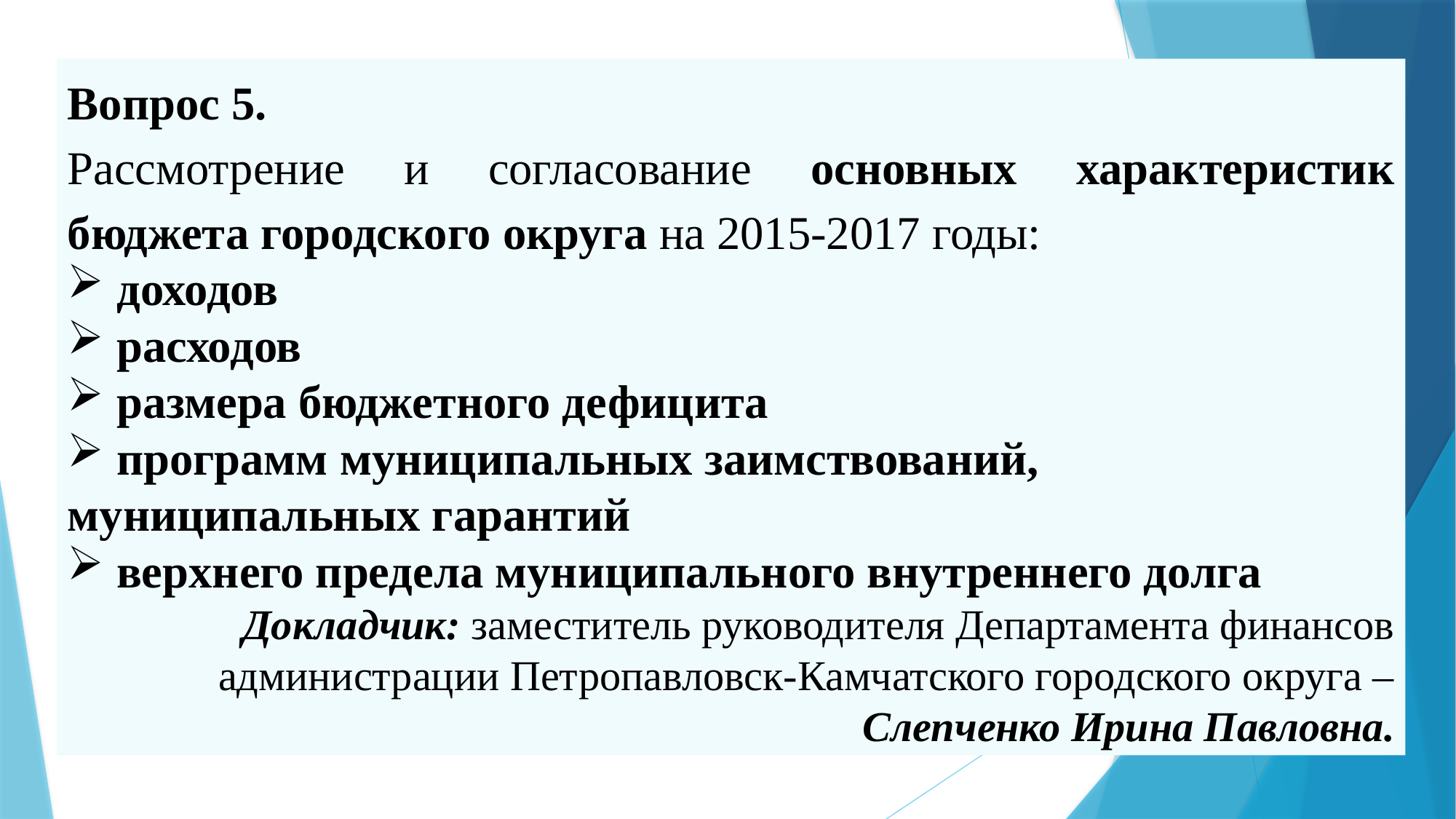

Вопрос 5.
Рассмотрение и согласование основных характеристик бюджета городского округа на 2015-2017 годы:
 доходов
 расходов
 размера бюджетного дефицита
 программ муниципальных заимствований, муниципальных гарантий
 верхнего предела муниципального внутреннего долга
Докладчик: заместитель руководителя Департамента финансов администрации Петропавловск-Камчатского городского округа – Слепченко Ирина Павловна.
23